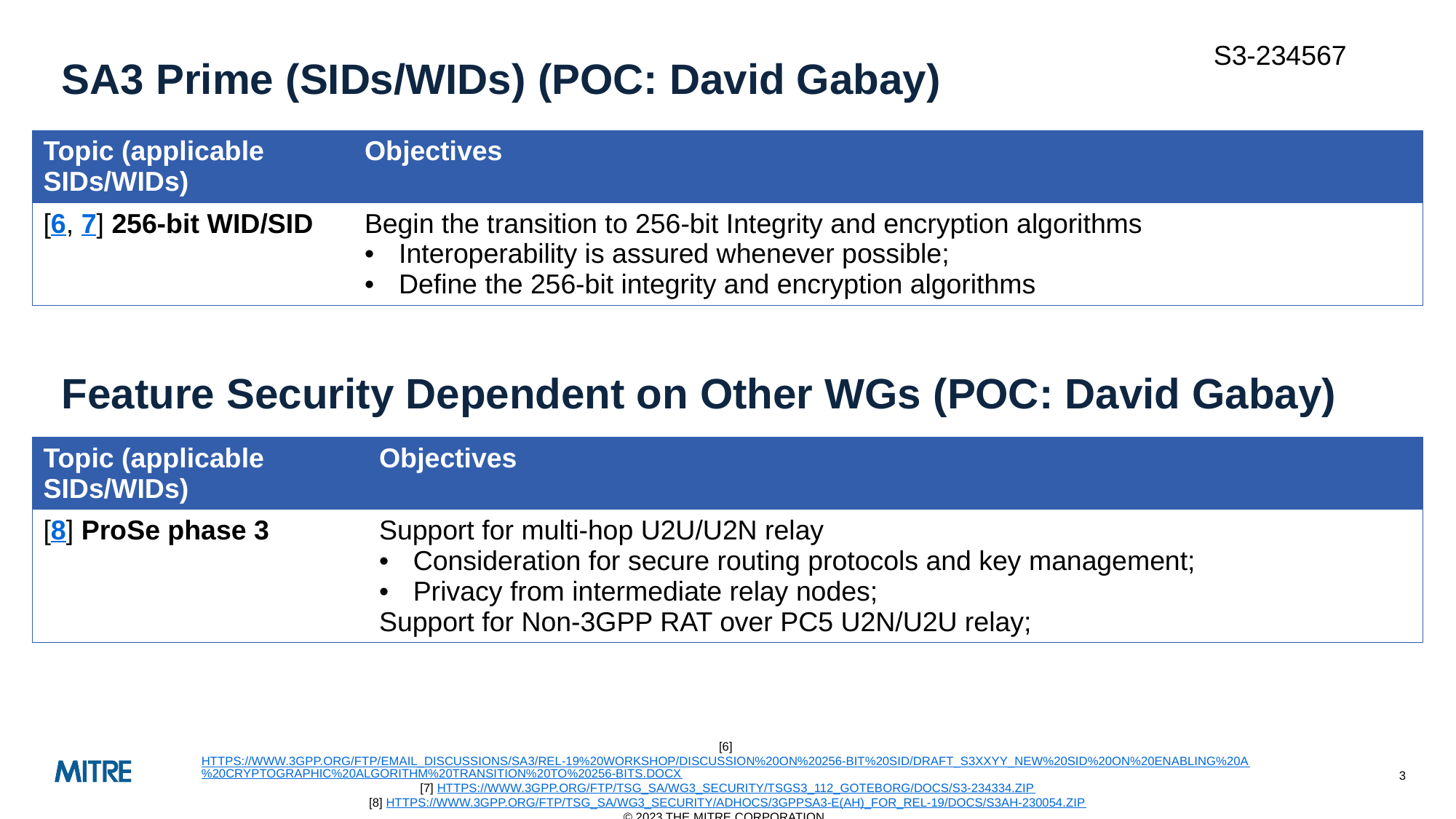

S3-234567
SA3 Prime (SIDs/WIDs) (POC: David Gabay)
| Topic (applicable SIDs/WIDs) | Objectives |
| --- | --- |
| [6, 7] 256-bit WID/SID | Begin the transition to 256-bit Integrity and encryption algorithms Interoperability is assured whenever possible; Define the 256-bit integrity and encryption algorithms |
# Feature Security Dependent on Other WGs (POC: David Gabay)
| Topic (applicable SIDs/WIDs) | Objectives |
| --- | --- |
| [8] ProSe phase 3 | Support for multi-hop U2U/U2N relay Consideration for secure routing protocols and key management; Privacy from intermediate relay nodes; Support for Non-3GPP RAT over PC5 U2N/U2U relay; |
[6] https://www.3gpp.org/ftp/Email_Discussions/SA3/Rel-19%20Workshop/Discussion%20on%20256-bit%20SID/draft_S3XXYY_New%20SID%20on%20enabling%20a%20cryptographic%20algorithm%20transition%20to%20256-bits.docx
[7] https://www.3gpp.org/ftp/TSG_SA/WG3_Security/TSGS3_112_Goteborg/Docs/S3-234334.zip
[8] https://www.3gpp.org/ftp/TSG_SA/WG3_Security/ADHOCs/3GPPSA3-e(AH)_for_Rel-19/Docs/S3ah-230054.zip
© 2023 THE MITRE CORPORATION.
3